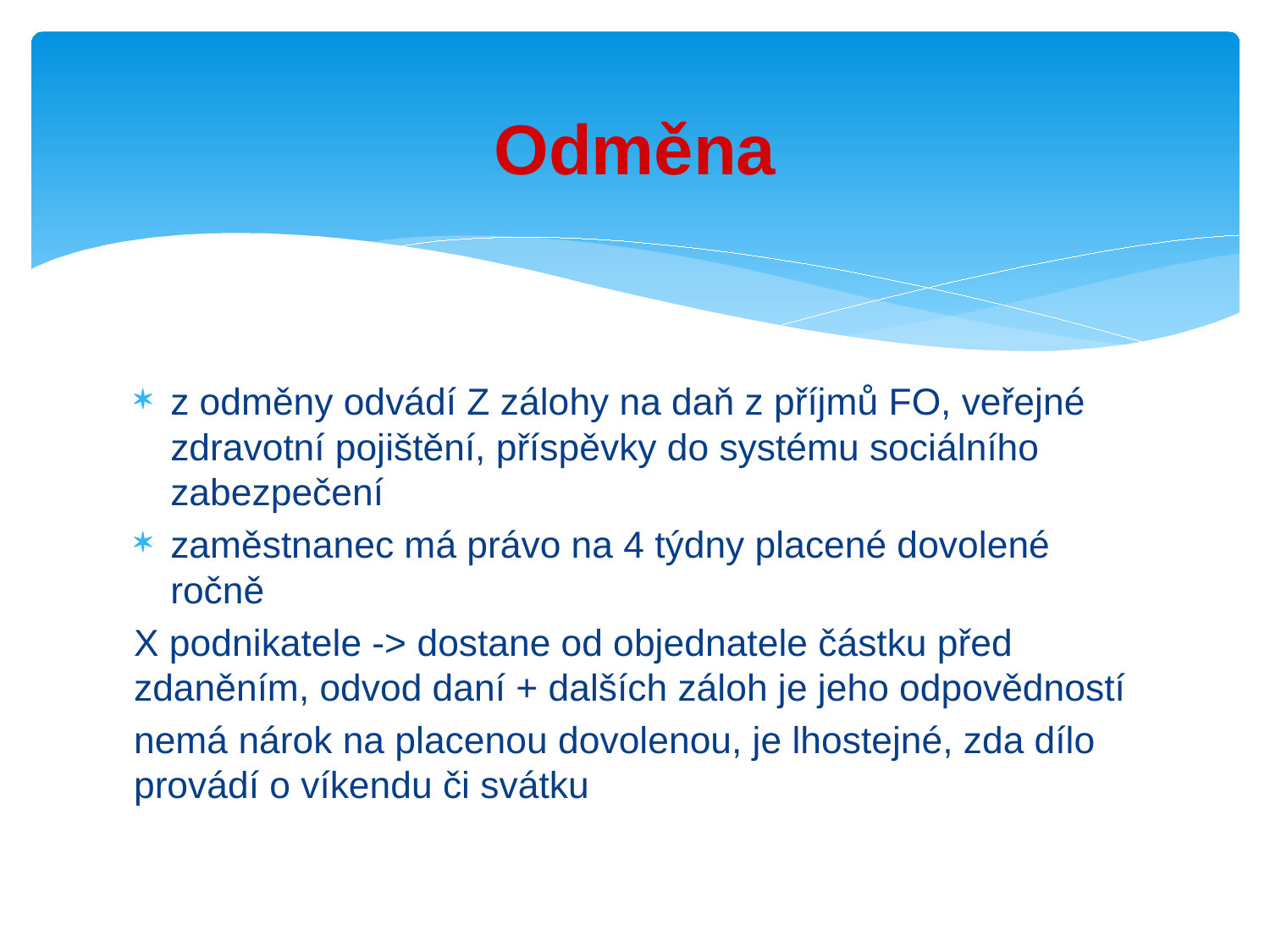

# Odměna
z odměny odvádí Z zálohy na daň z příjmů FO, veřejné zdravotní pojištění, příspěvky do systému sociálního zabezpečení
zaměstnanec má právo na 4 týdny placené dovolené ročně
X podnikatele -> dostane od objednatele částku před zdaněním, odvod daní + dalších záloh je jeho odpovědností
nemá nárok na placenou dovolenou, je lhostejné, zda dílo provádí o víkendu či svátku